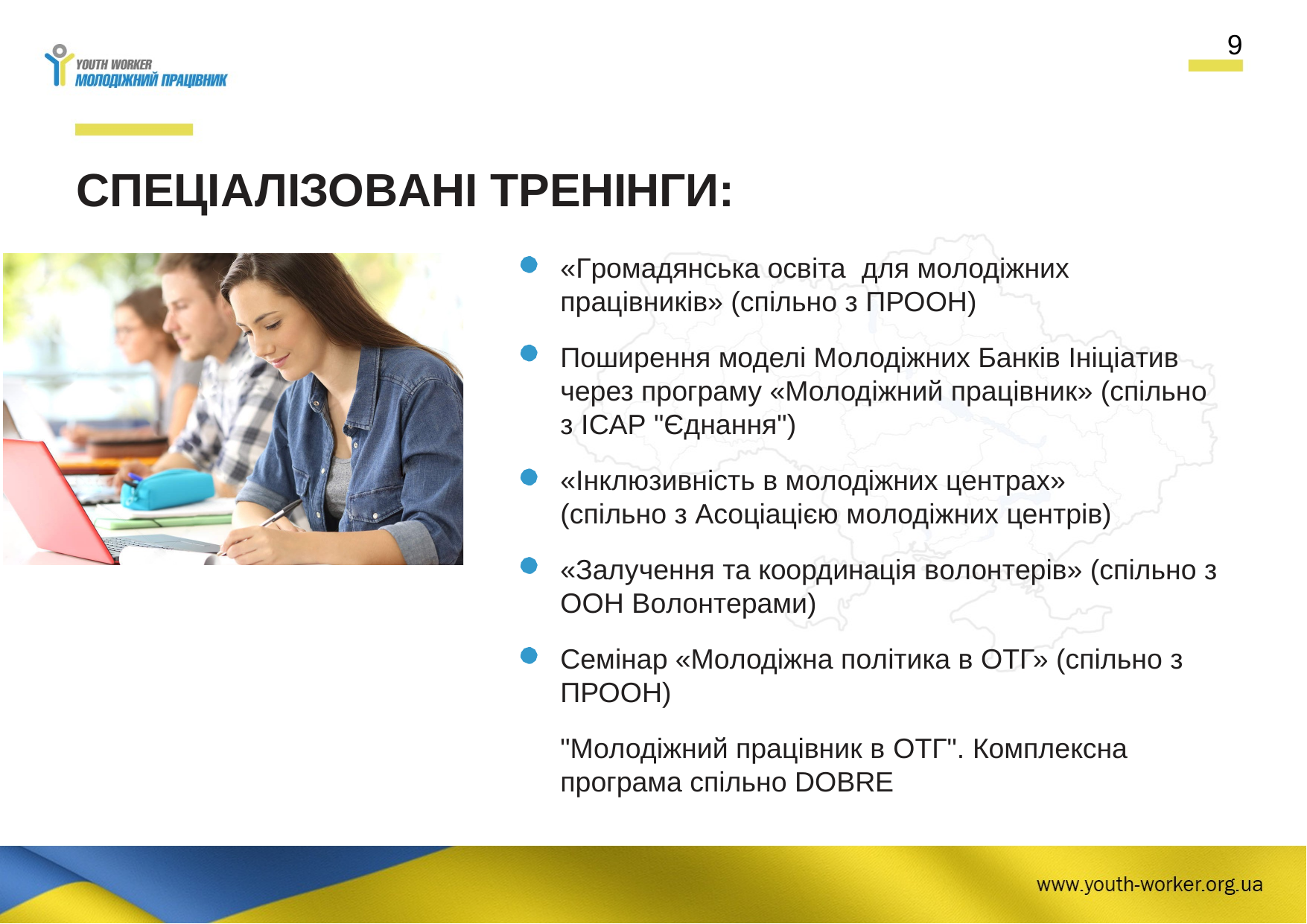

9
# СПЕЦІАЛІЗОВАНІ ТРЕНІНГИ:
«Громадянська освіта  для молодіжних працівників» (спільно з ПРООН)
Поширення моделі Молодіжних Банків Ініціатив через програму «Молодіжний працівник» (спільно з ІСАР "Єднання")
«Інклюзивність в молодіжних центрах» (спільно з Асоціацією молодіжних центрів)
«Залучення та координація волонтерів» (спільно з ООН Волонтерами)
Семінар «Молодіжна політика в ОТГ» (спільно з ПРООН)
"Молодіжний працівник в ОТГ". Комплексна програма спільно DOBRE